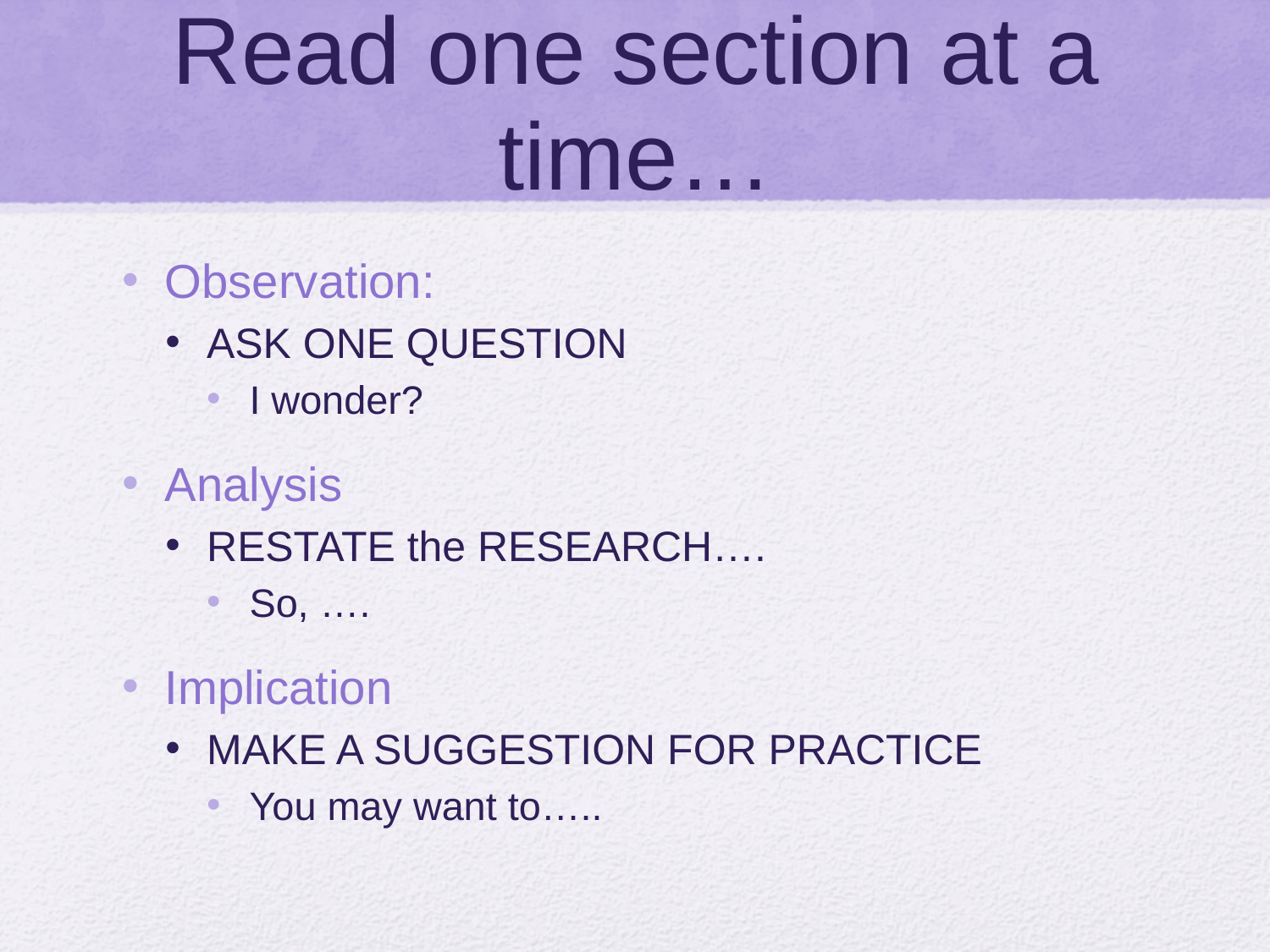

# Read one section at a time…
Observation:
ASK ONE QUESTION
I wonder?
Analysis
RESTATE the RESEARCH….
So, ….
Implication
MAKE A SUGGESTION FOR PRACTICE
You may want to…..